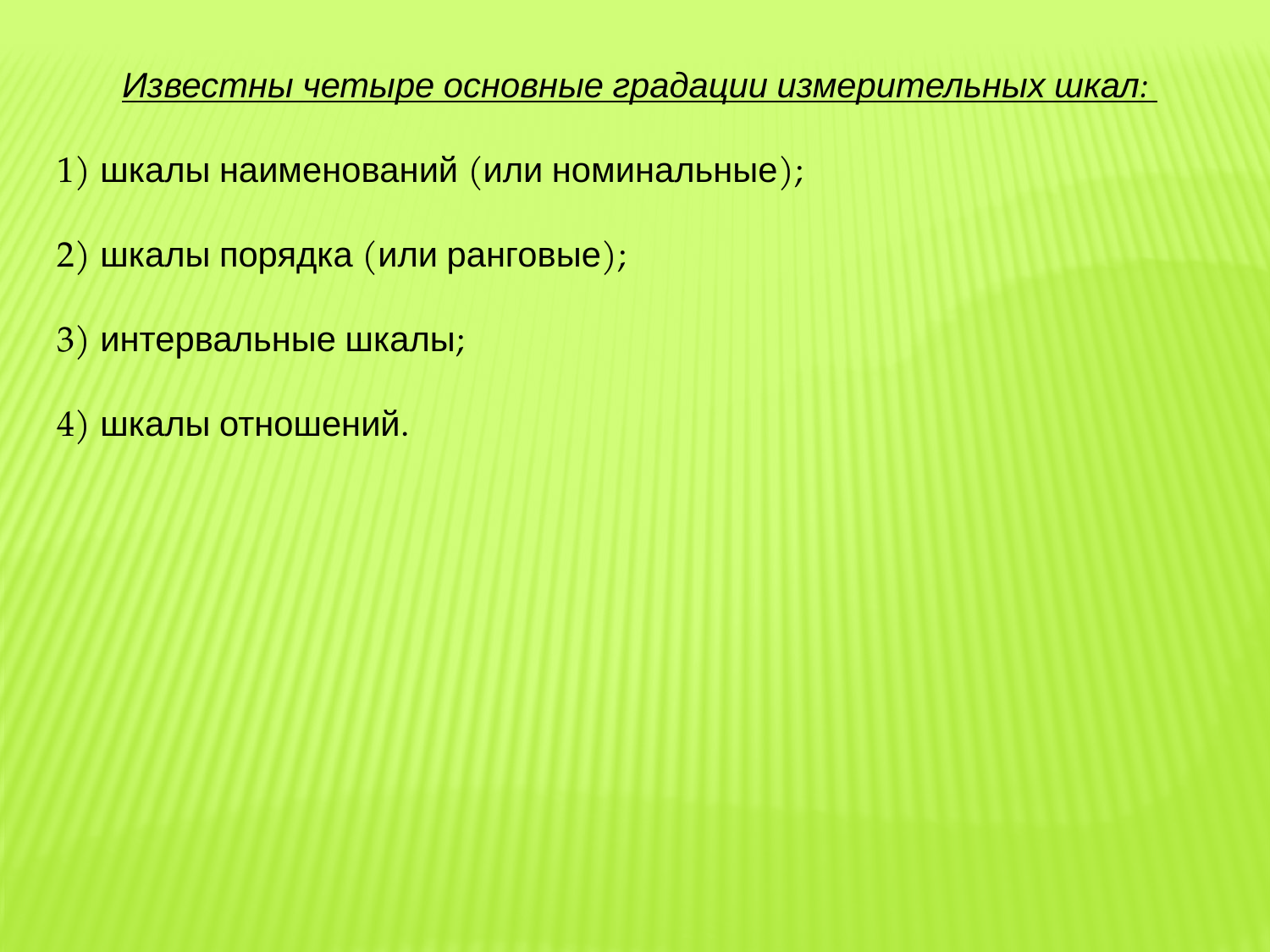

Известны четыре основные градации измерительных шкал:

1) шкалы наименований (или номинальные);

2) шкалы порядка (или ранговые);

3) интервальные шкалы;

4) шкалы отношений.